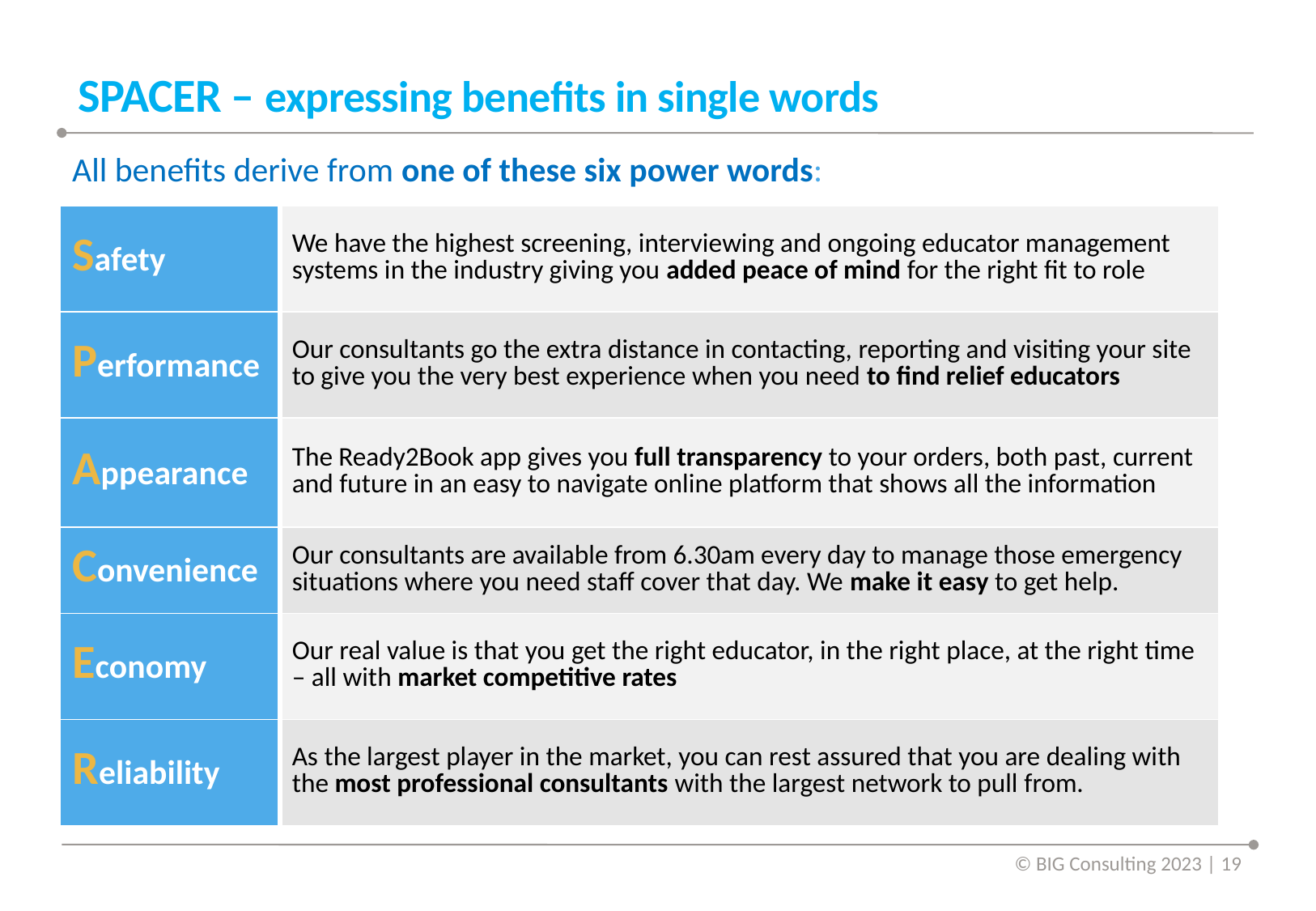

# SPACER – expressing benefits in single words
All benefits derive from one of these six power words:
| Safety | We have the highest screening, interviewing and ongoing educator management systems in the industry giving you added peace of mind for the right fit to role |
| --- | --- |
| Performance | Our consultants go the extra distance in contacting, reporting and visiting your site to give you the very best experience when you need to find relief educators |
| Appearance | The Ready2Book app gives you full transparency to your orders, both past, current and future in an easy to navigate online platform that shows all the information |
| Convenience | Our consultants are available from 6.30am every day to manage those emergency situations where you need staff cover that day. We make it easy to get help. |
| Economy | Our real value is that you get the right educator, in the right place, at the right time – all with market competitive rates |
| Reliability | As the largest player in the market, you can rest assured that you are dealing with the most professional consultants with the largest network to pull from. |